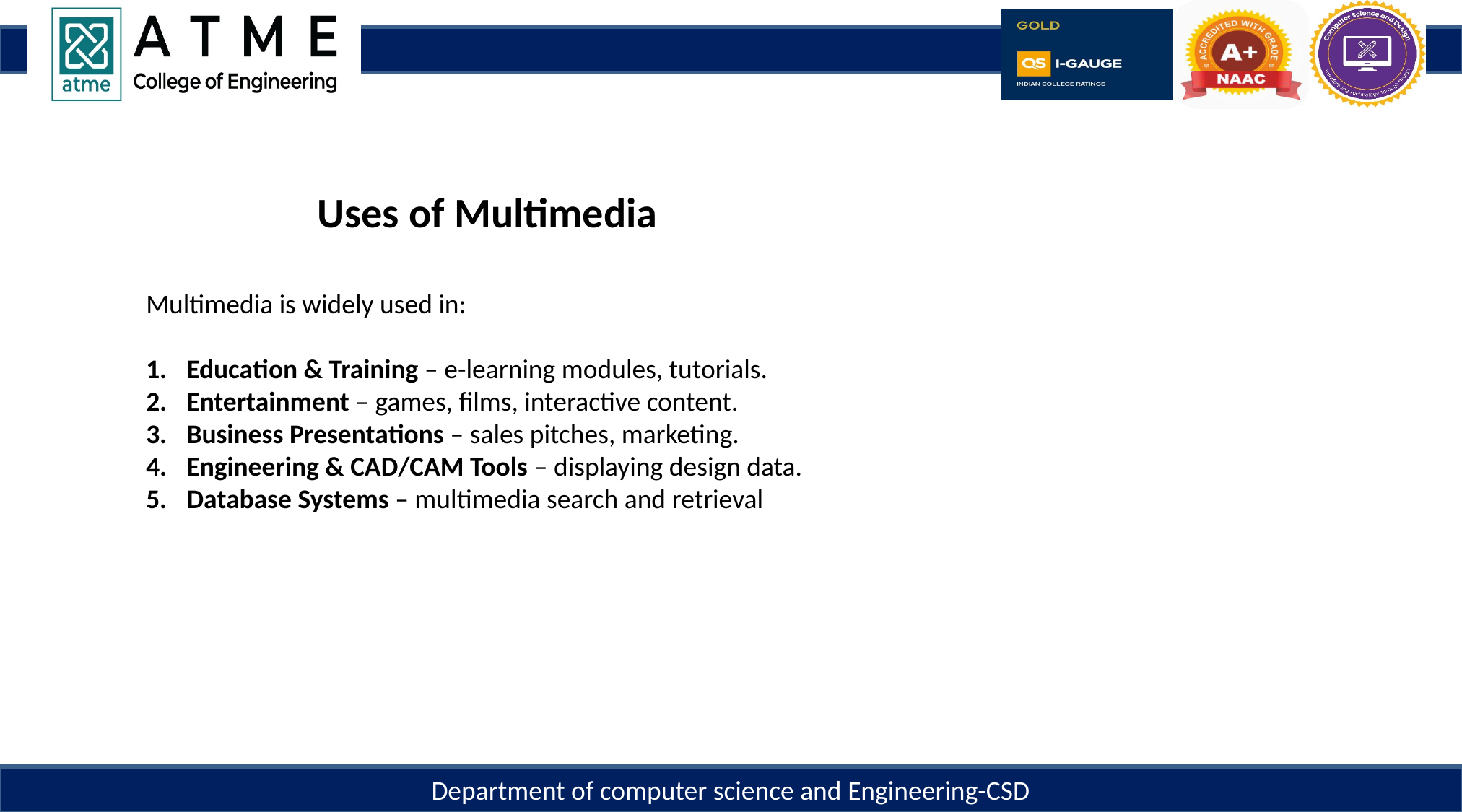

Uses of Multimedia

Multimedia is widely used in:

Education & Training – e-learning modules, tutorials.
Entertainment – games, films, interactive content.
Business Presentations – sales pitches, marketing.
Engineering & CAD/CAM Tools – displaying design data.
Database Systems – multimedia search and retrieval

Department of computer science and Engineering-CSD